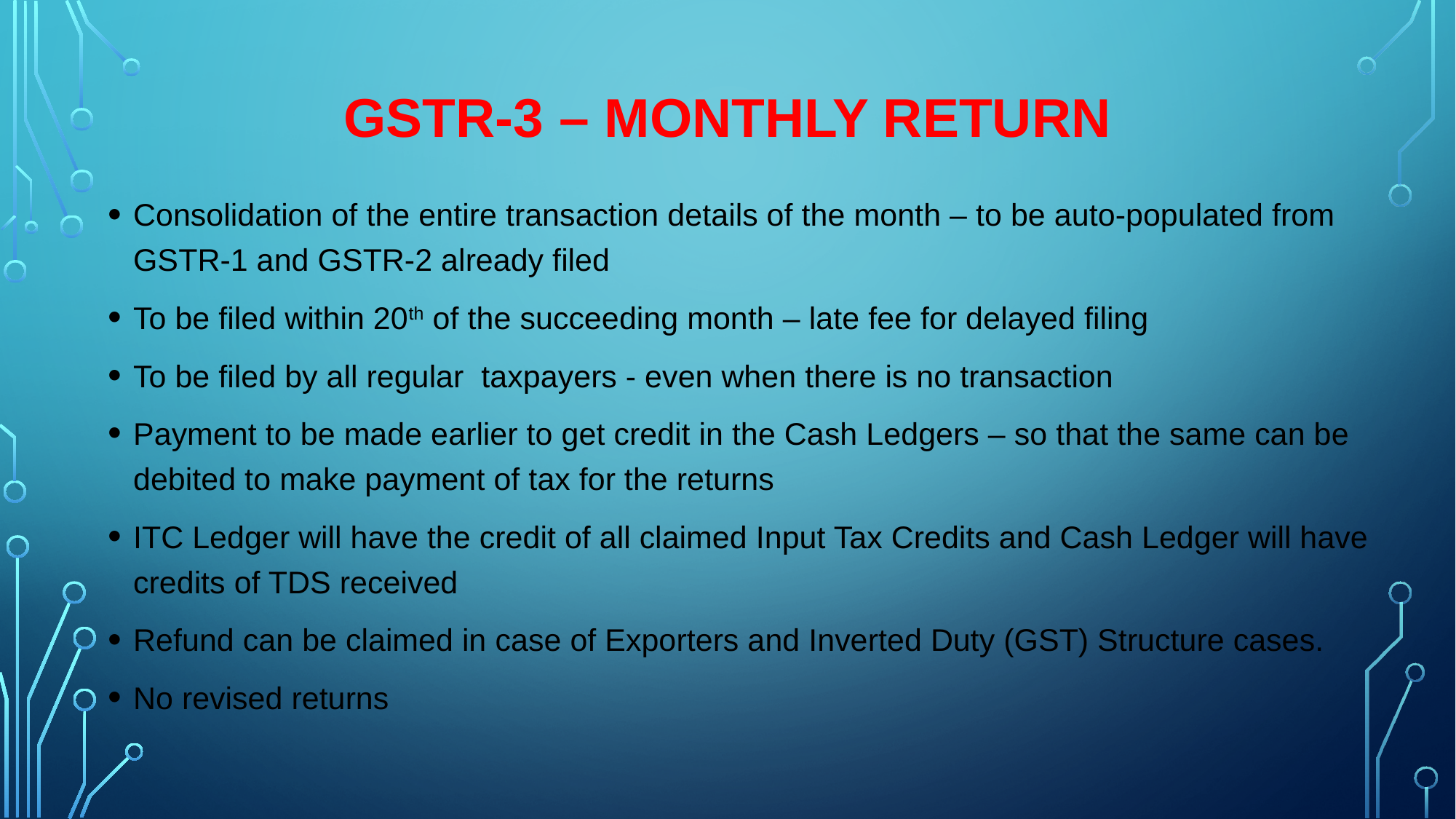

# GSTR-3 – Monthly Return
Consolidation of the entire transaction details of the month – to be auto-populated from GSTR-1 and GSTR-2 already filed
To be filed within 20th of the succeeding month – late fee for delayed filing
To be filed by all regular  taxpayers - even when there is no transaction
Payment to be made earlier to get credit in the Cash Ledgers – so that the same can be debited to make payment of tax for the returns
ITC Ledger will have the credit of all claimed Input Tax Credits and Cash Ledger will have credits of TDS received
Refund can be claimed in case of Exporters and Inverted Duty (GST) Structure cases.
No revised returns